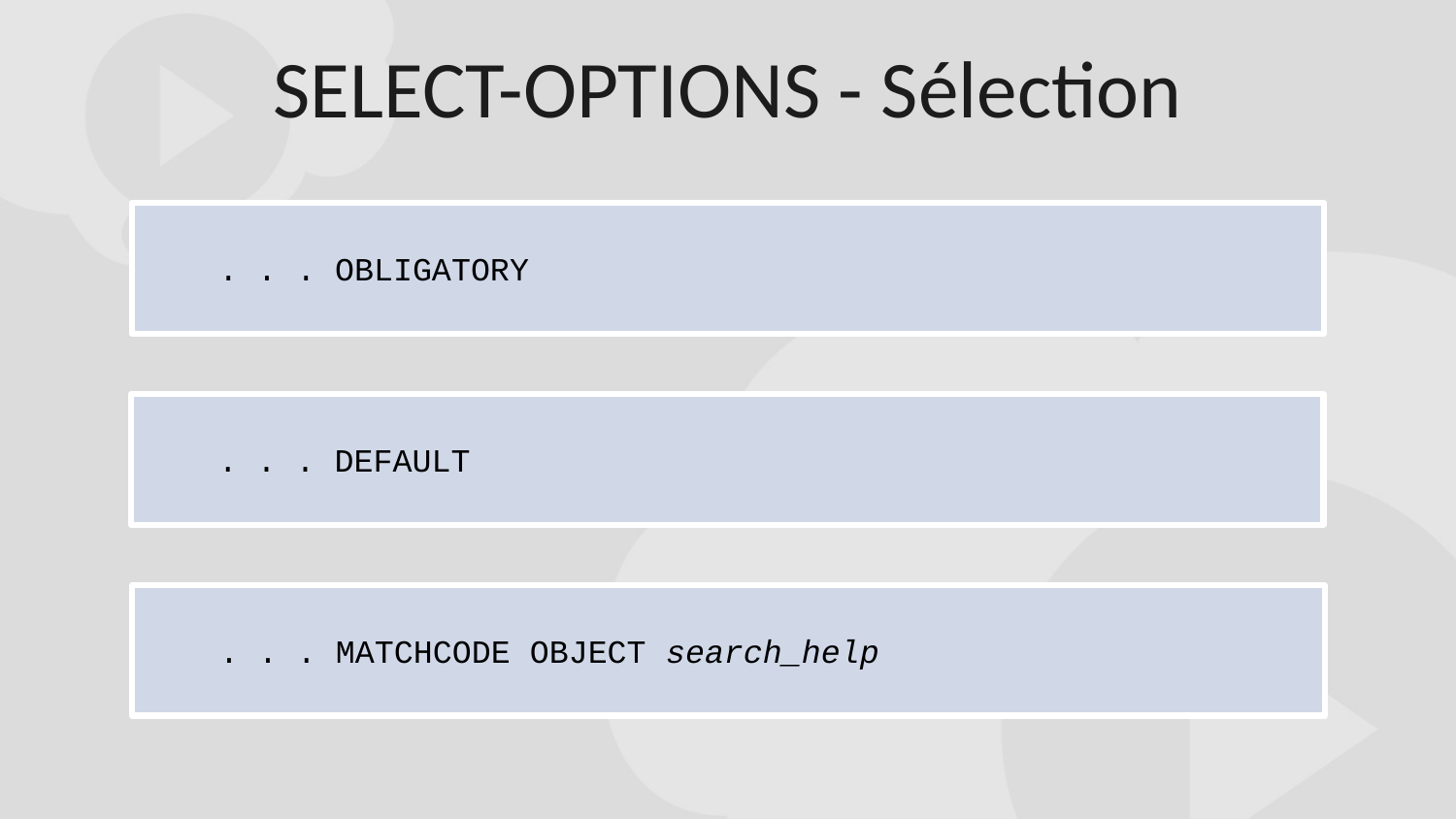

SELECT-OPTIONS - Sélection

. . . OBLIGATORY

. . . DEFAULT

. . . MATCHCODE OBJECT search_help